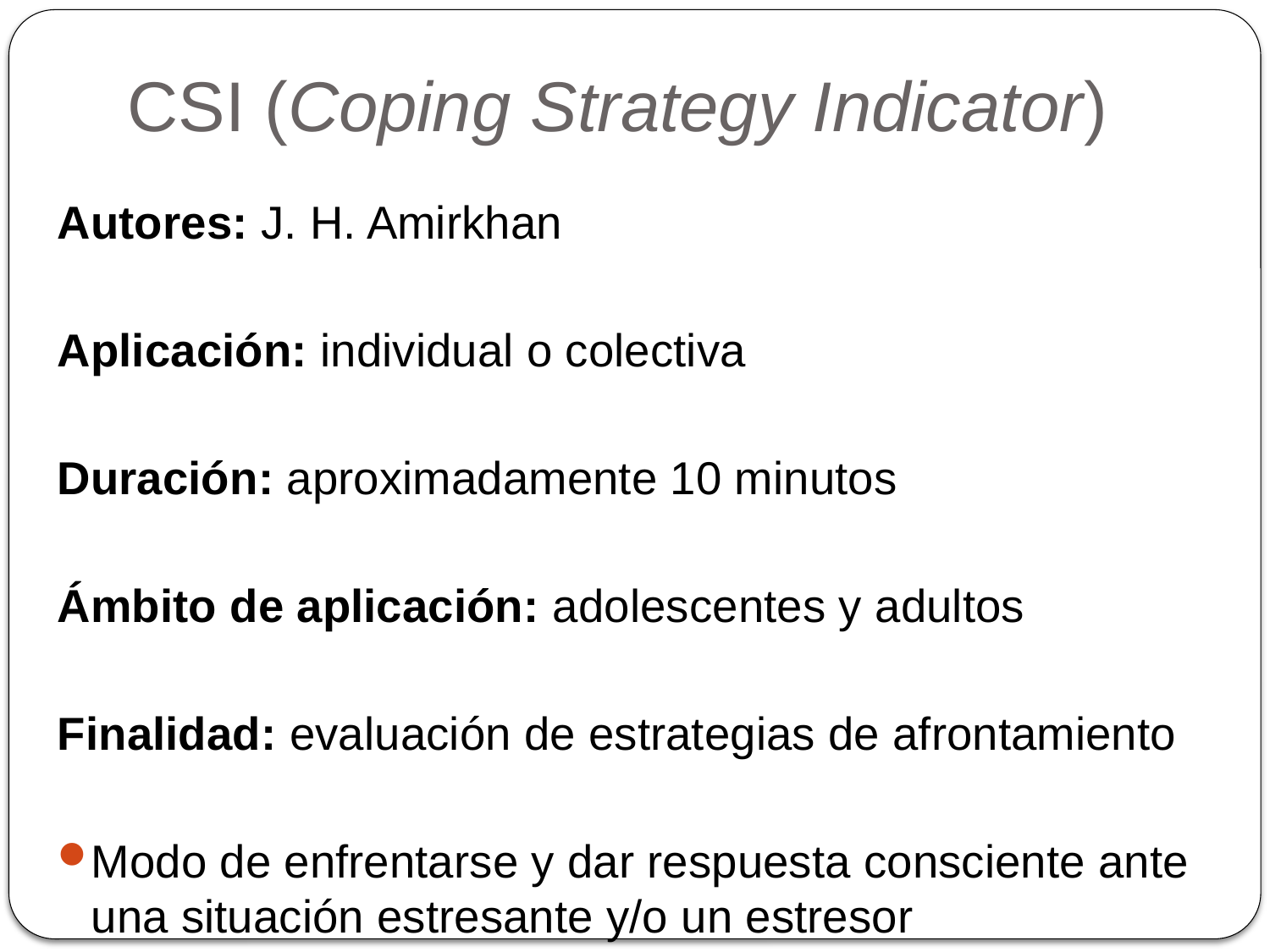

# CSI (Coping Strategy Indicator)
Autores: J. H. Amirkhan

Aplicación: individual o colectiva

Duración: aproximadamente 10 minutos

Ámbito de aplicación: adolescentes y adultos

Finalidad: evaluación de estrategias de afrontamiento

Modo de enfrentarse y dar respuesta consciente ante una situación estresante y/o un estresor